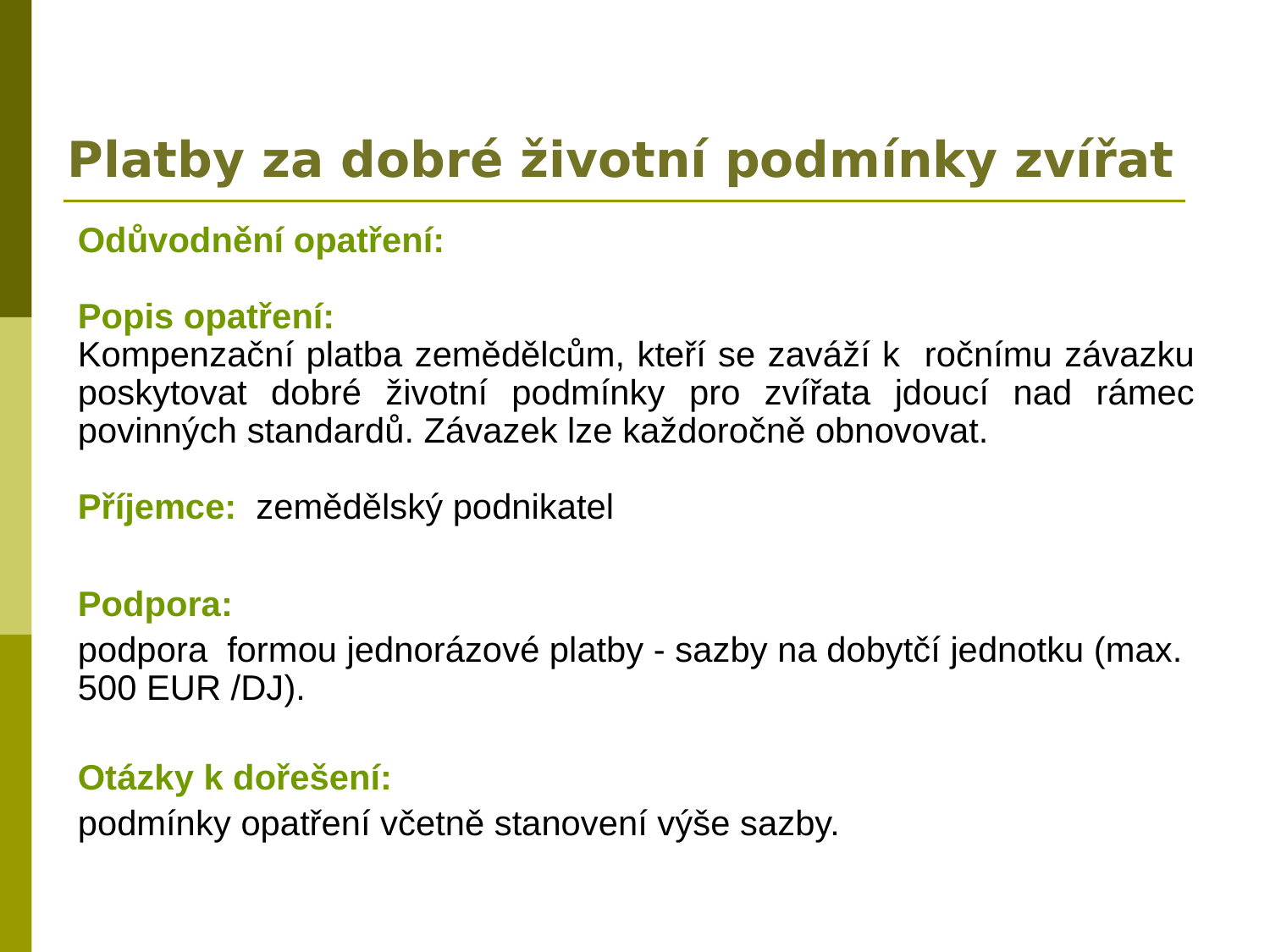

# Platby za dobré životní podmínky zvířat
Odůvodnění opatření:

Popis opatření:
Kompenzační platba zemědělcům, kteří se zaváží k  ročnímu závazku poskytovat dobré životní podmínky pro zvířata jdoucí nad rámec povinných standardů. Závazek lze každoročně obnovovat.

Příjemce:  zemědělský podnikatel

Podpora:
podpora  formou jednorázové platby - sazby na dobytčí jednotku (max. 500 EUR /DJ).

Otázky k dořešení:
podmínky opatření včetně stanovení výše sazby.